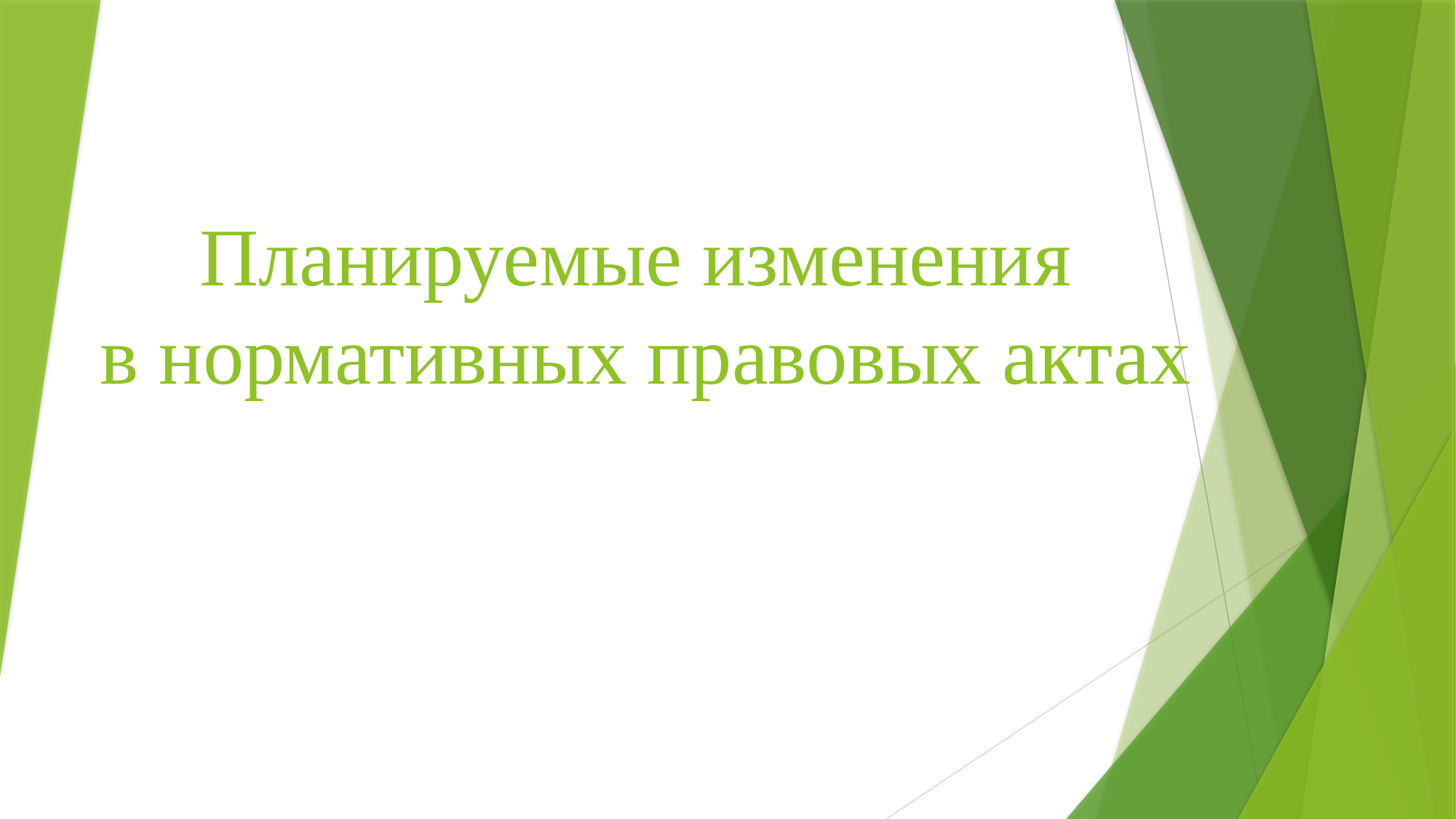

# Планируемые изменения в нормативных правовых актах